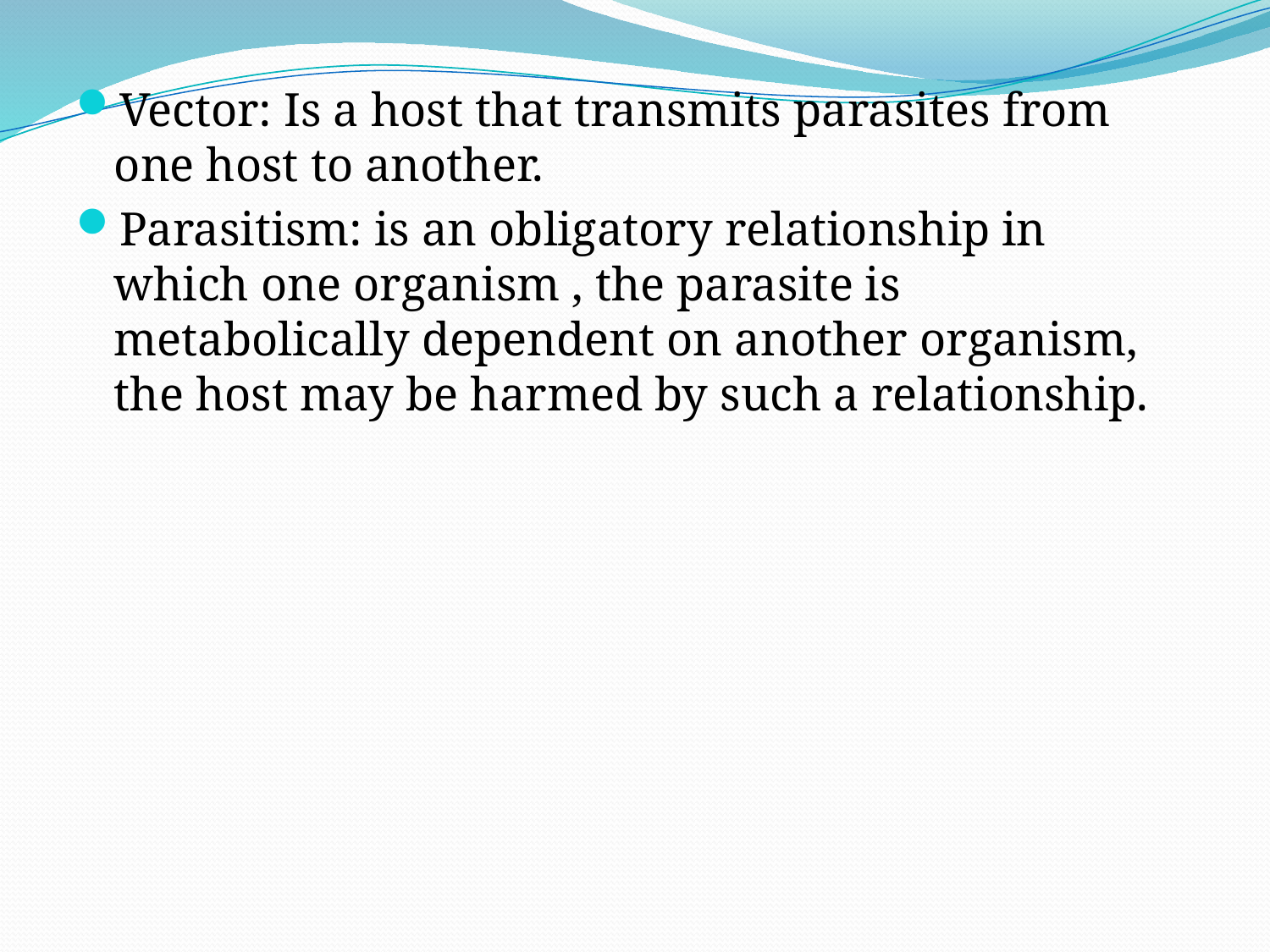

Vector: Is a host that transmits parasites from one host to another.
Parasitism: is an obligatory relationship in which one organism , the parasite is metabolically dependent on another organism, the host may be harmed by such a relationship.